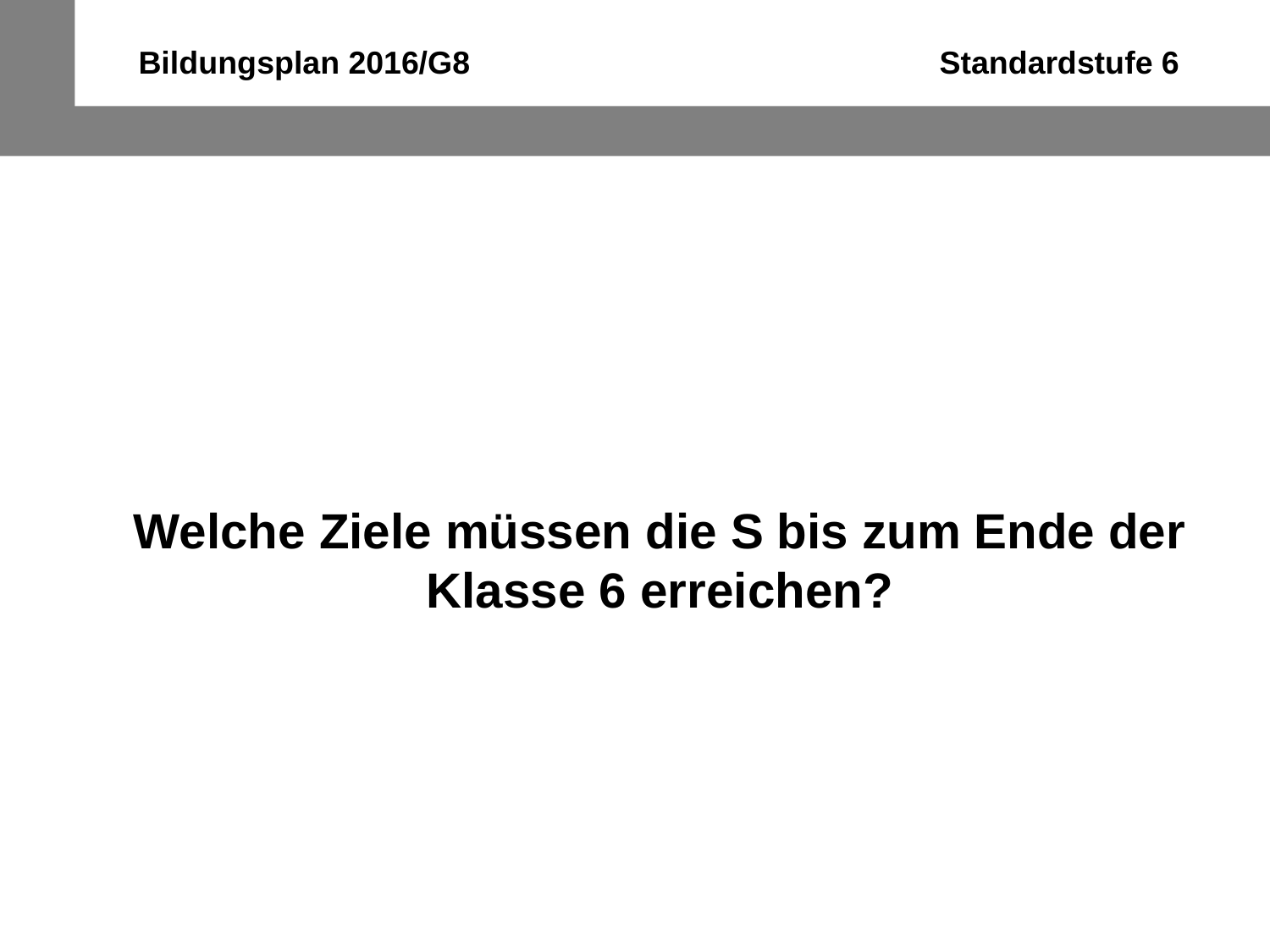

Bildungsplan 2016/G8                                                     Standardstufe 6

Welche Ziele müssen die S bis zum Ende der Klasse 6 erreichen?